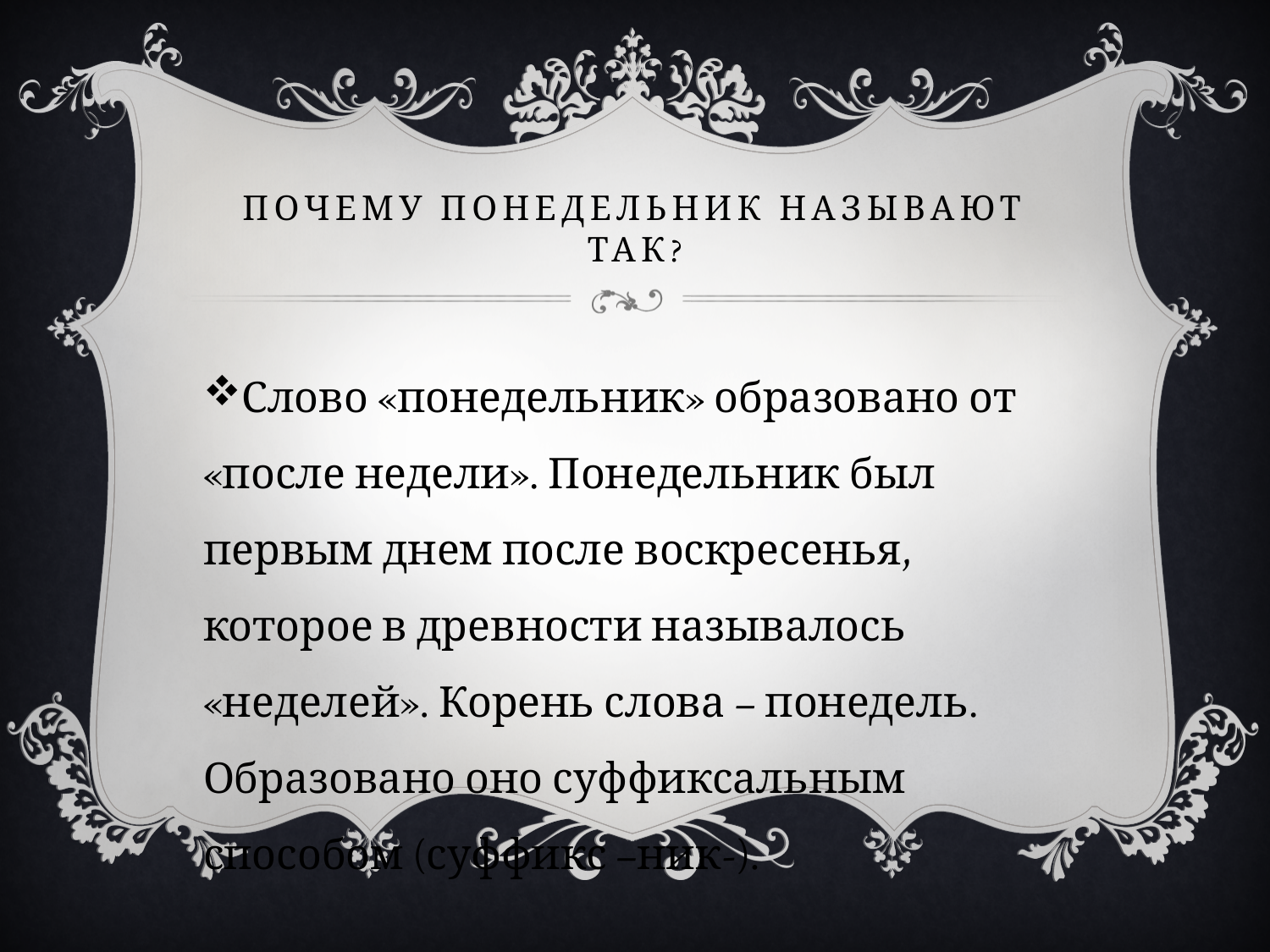

# Почему понедельник называют так?
Слово «понедельник» образовано от «после недели». Понедельник был первым днем после воскресенья, которое в древности называлось «неделей». Корень слова – понедель. Образовано оно суффиксальным способом (суффикс –ник-).